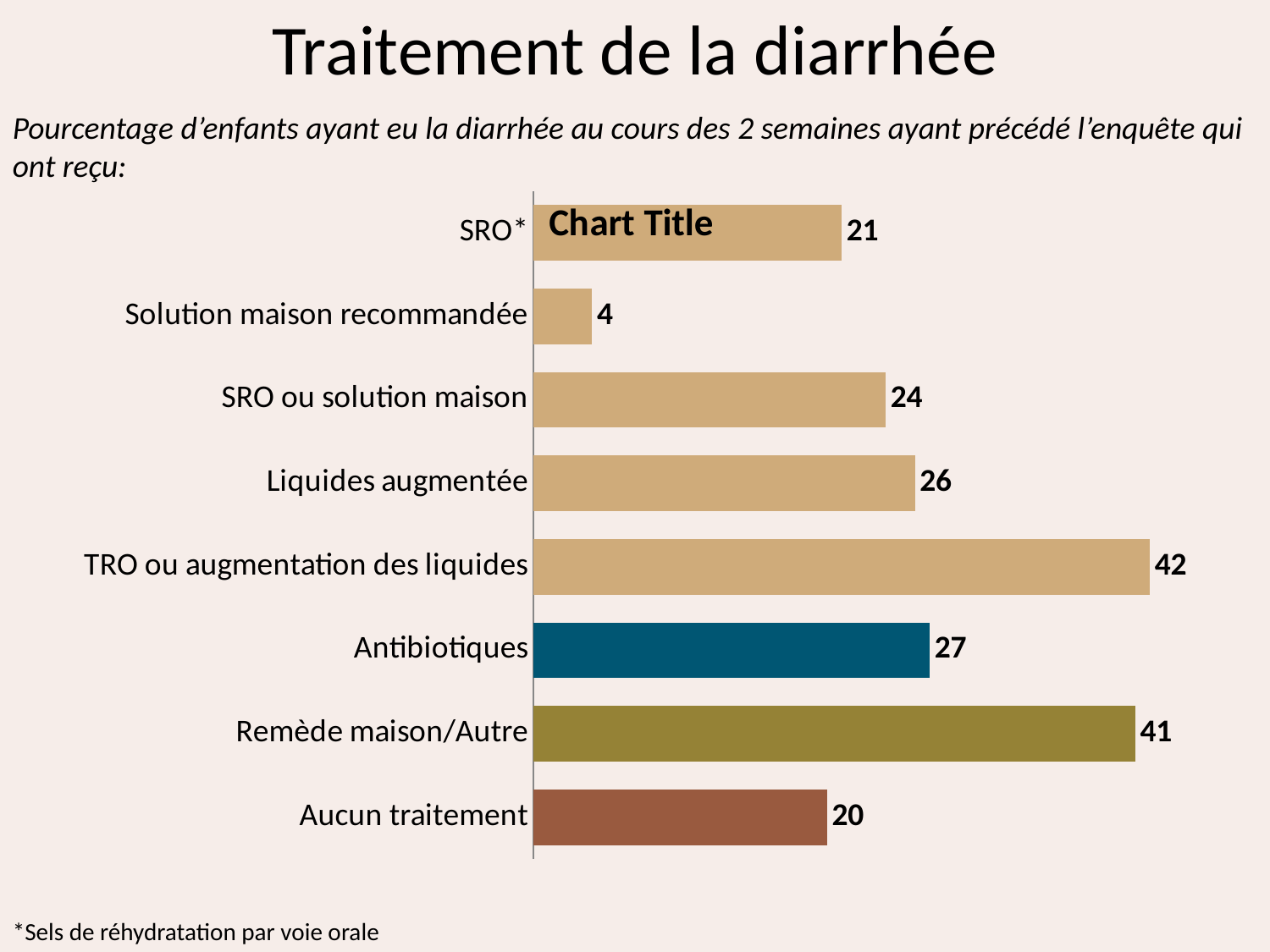

# Traitement de la diarrhée
Pourcentage d’enfants ayant eu la diarrhée au cours des 2 semaines ayant précédé l’enquête qui ont reçu:

### Chart:

| Category |  |
|---|---|
| SRO* | 21.0 |
| Solution maison recommandée | 4.0 |
| SRO ou solution maison | 24.0 |
| Liquides augmentée | 26.0 |
| TRO ou augmentation des liquides | 42.0 |
| Antibiotiques | 27.0 |
| Remède maison/Autre | 41.0 |
| Aucun traitement | 20.0 |
*Sels de réhydratation par voie orale